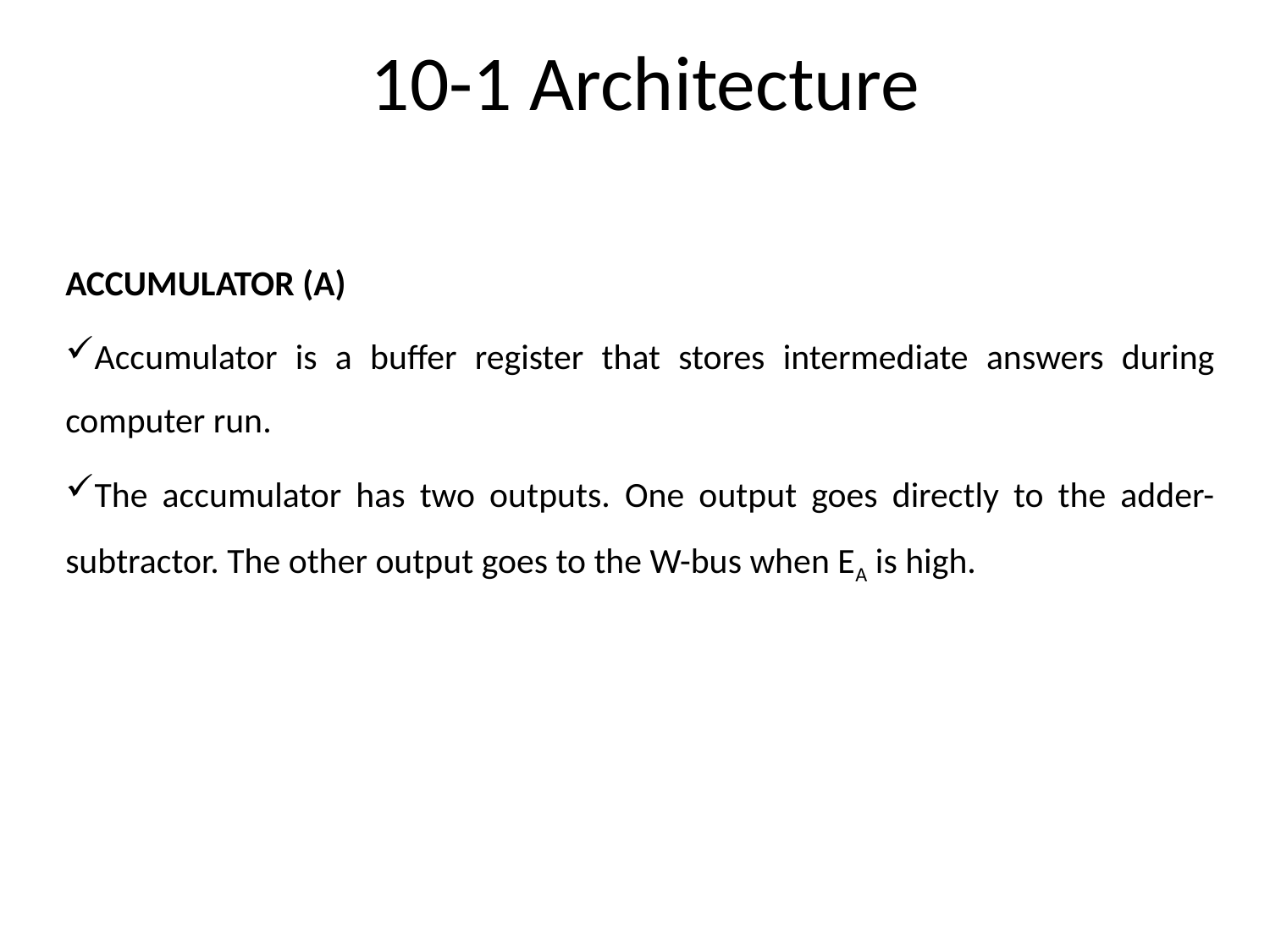

# 10-1 Architecture
ACCUMULATOR (A)
Accumulator is a buffer register that stores intermediate answers during computer run.
The accumulator has two outputs. One output goes directly to the adder-subtractor. The other output goes to the W-bus when EA is high.